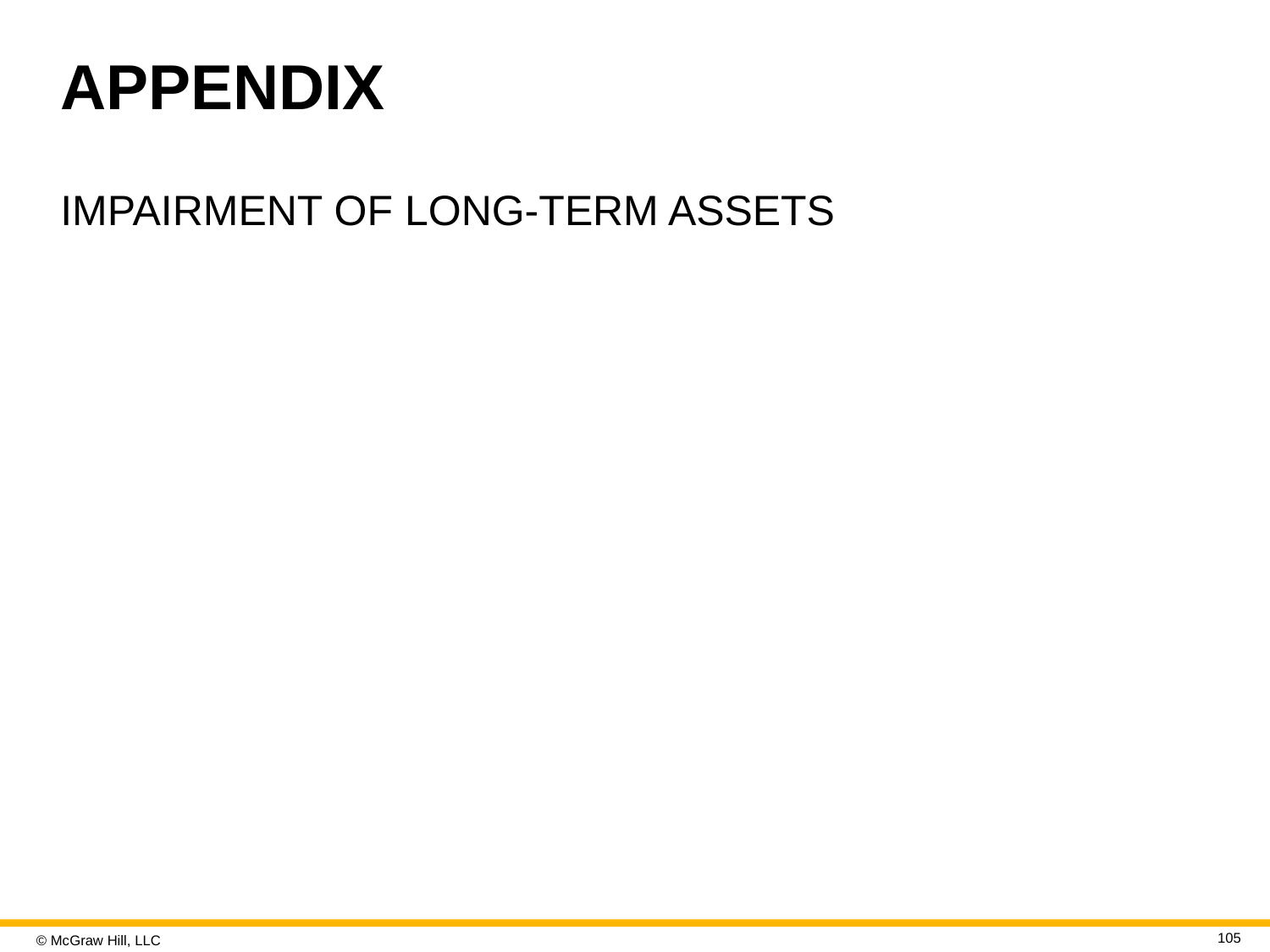

# APPENDIX
IMPAIRMENT OF LONG-TERM ASSETS
105